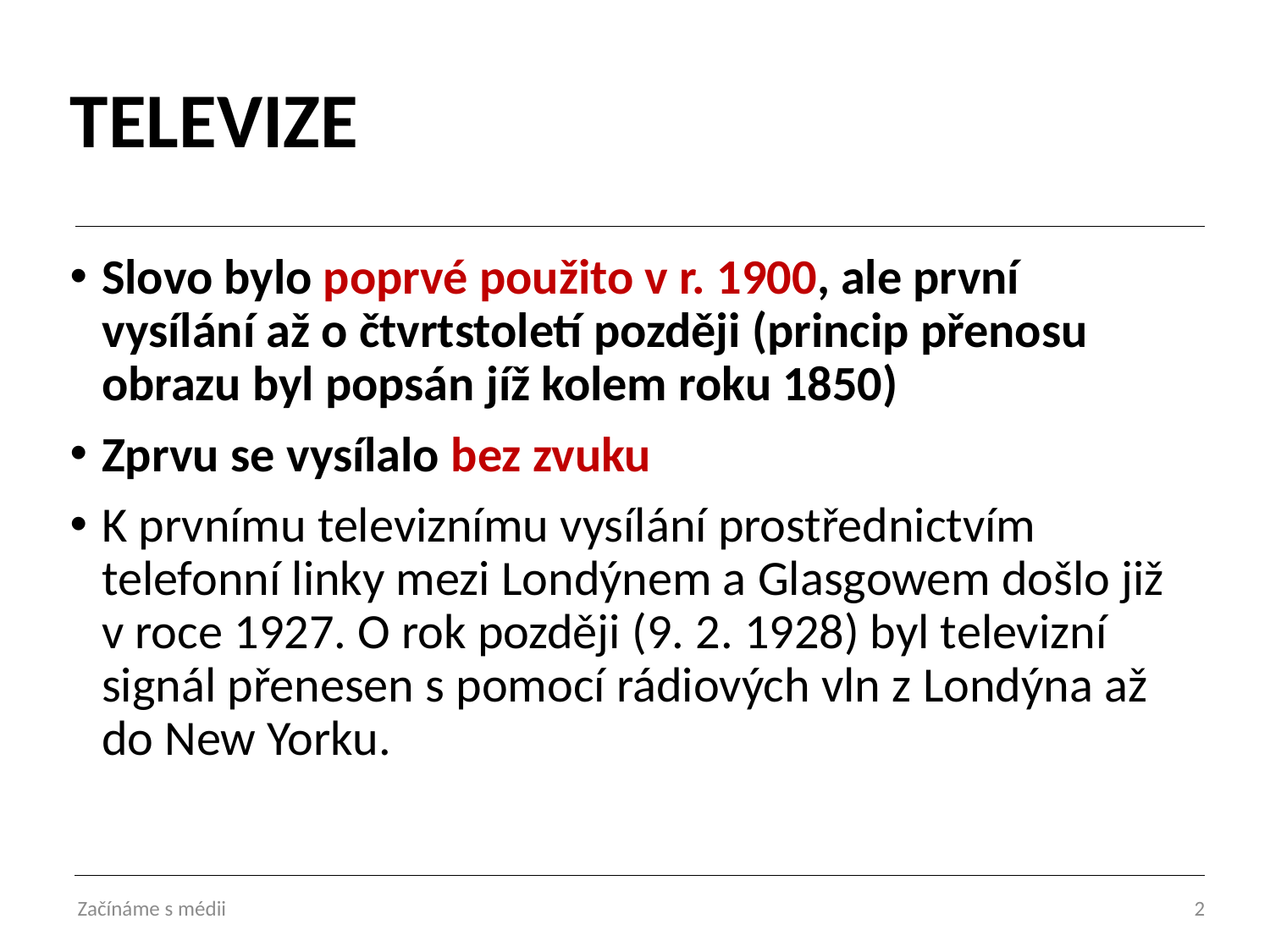

# TELEVIZE
Slovo bylo poprvé použito v r. 1900, ale první vysílání až o čtvrtstoletí později (princip přenosu obrazu byl popsán jíž kolem roku 1850)
Zprvu se vysílalo bez zvuku
K prvnímu televiznímu vysílání prostřednictvím telefonní linky mezi Londýnem a Glasgowem došlo již v roce 1927. O rok později (9. 2. 1928) byl televizní signál přenesen s pomocí rádiových vln z Londýna až do New Yorku.

Začínáme s médii
2